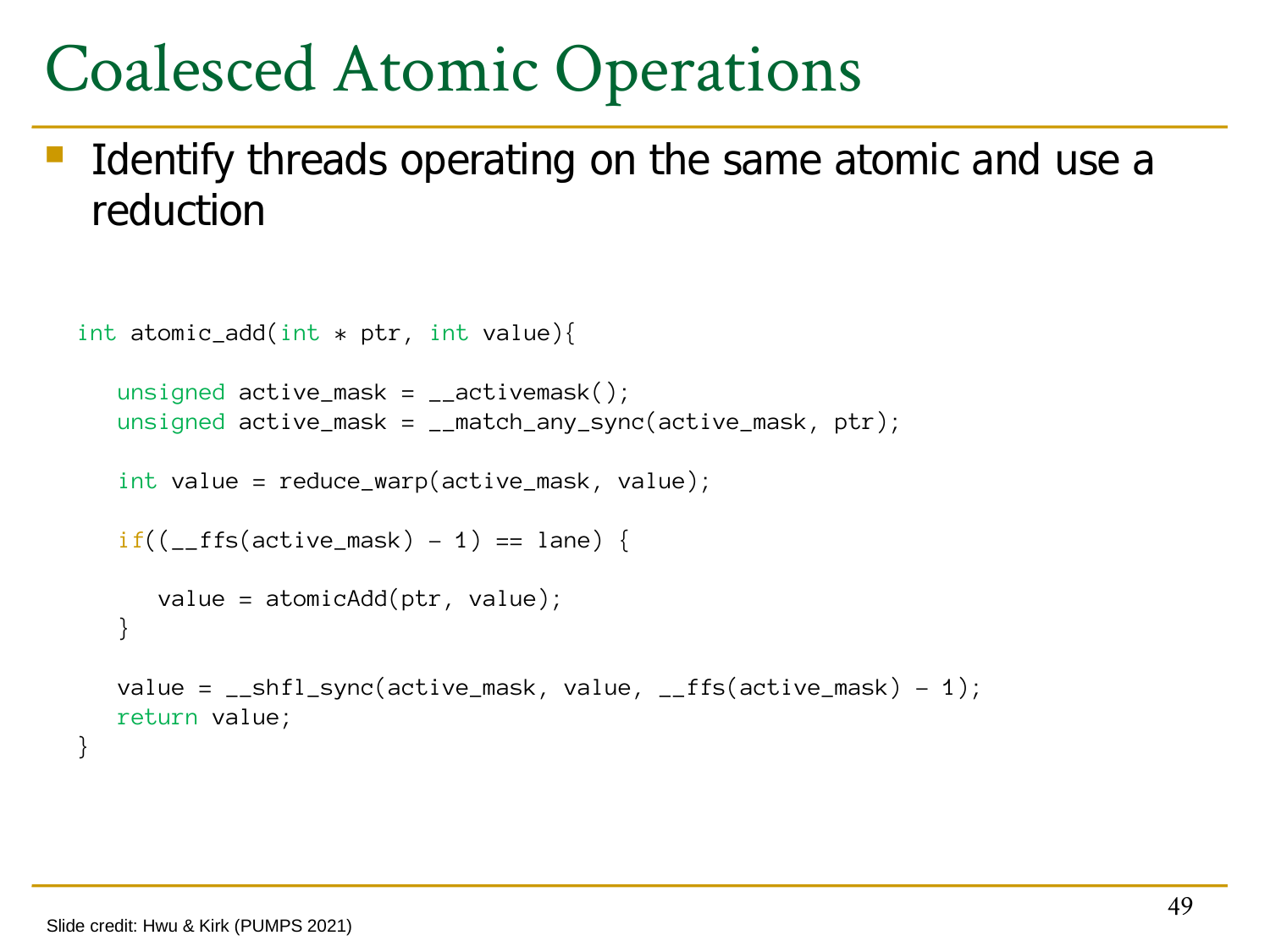

# Coalesced Atomic Operations
Identify threads operating on the same atomic and use a reduction
int atomic_add(int * ptr, int value){

   unsigned active_mask = __activemask();
   unsigned active_mask = __match_any_sync(active_mask, ptr);
   int value = reduce_warp(active_mask, value);
   if((__ffs(active_mask) – 1) == lane) {
      value = atomicAdd(ptr, value);
   }

   value = __shfl_sync(active_mask, value, __ffs(active_mask) – 1);
   return value;
}

49
Slide credit: Hwu & Kirk (PUMPS 2021)